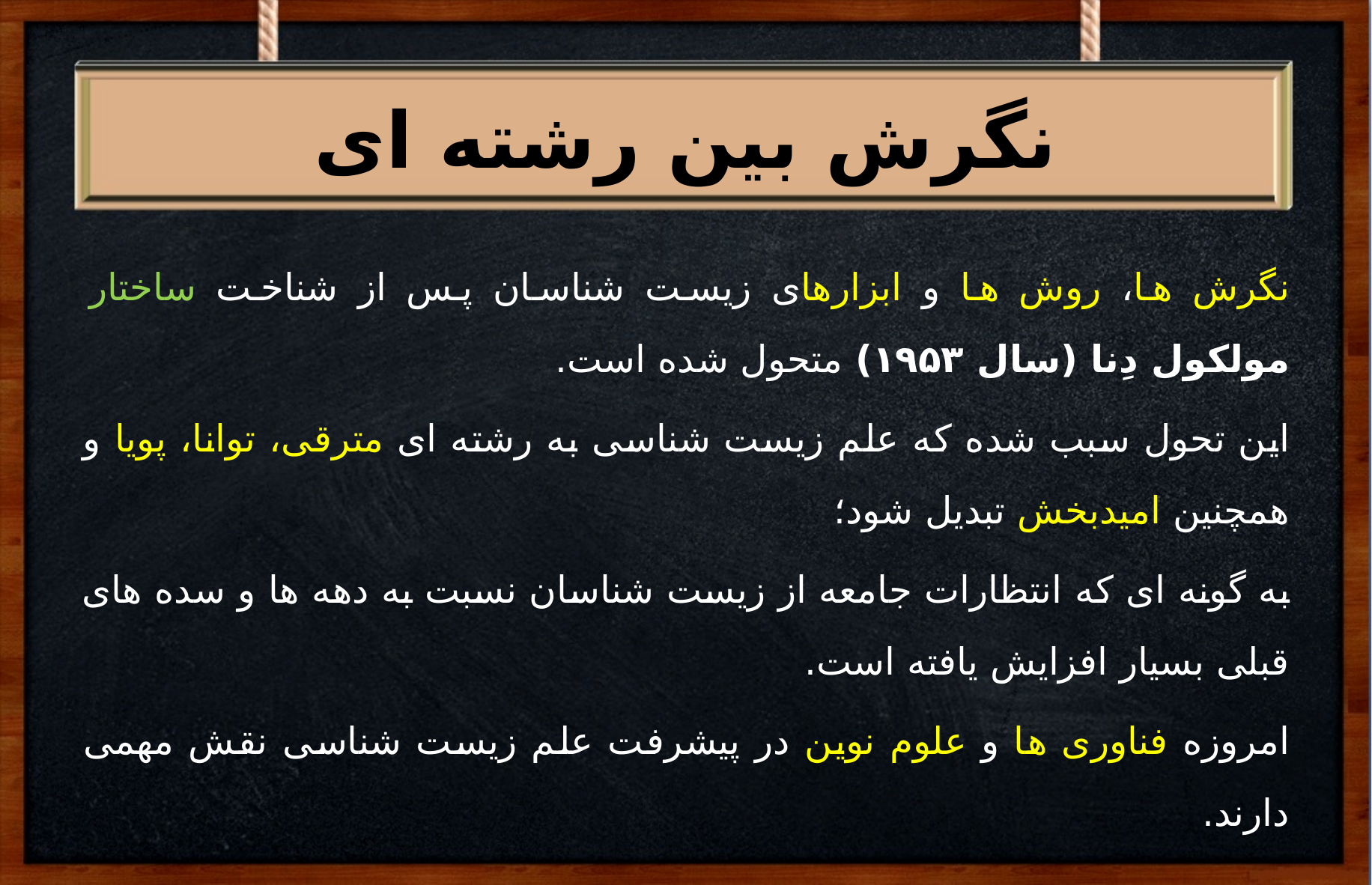

#
نگرش بین رشته ای
نگرش ها، روش ها و ابزارهای زیست شناسان پس از شناخت ساختار مولکول دِنا (سال ۱۹۵۳) متحول شده است.
این تحول سبب شده که علم زیست شناسی به رشته ای مترقی، توانا، پویا و همچنین امیدبخش تبدیل شود؛
به گونه ای که انتظارات جامعه از زیست شناسان نسبت به دهه ها و سده های قبلی بسیار افزایش یافته است.
امروزه فناوری ها و علوم نوین در پیشرفت علم زیست شناسی نقش مهمی دارند.